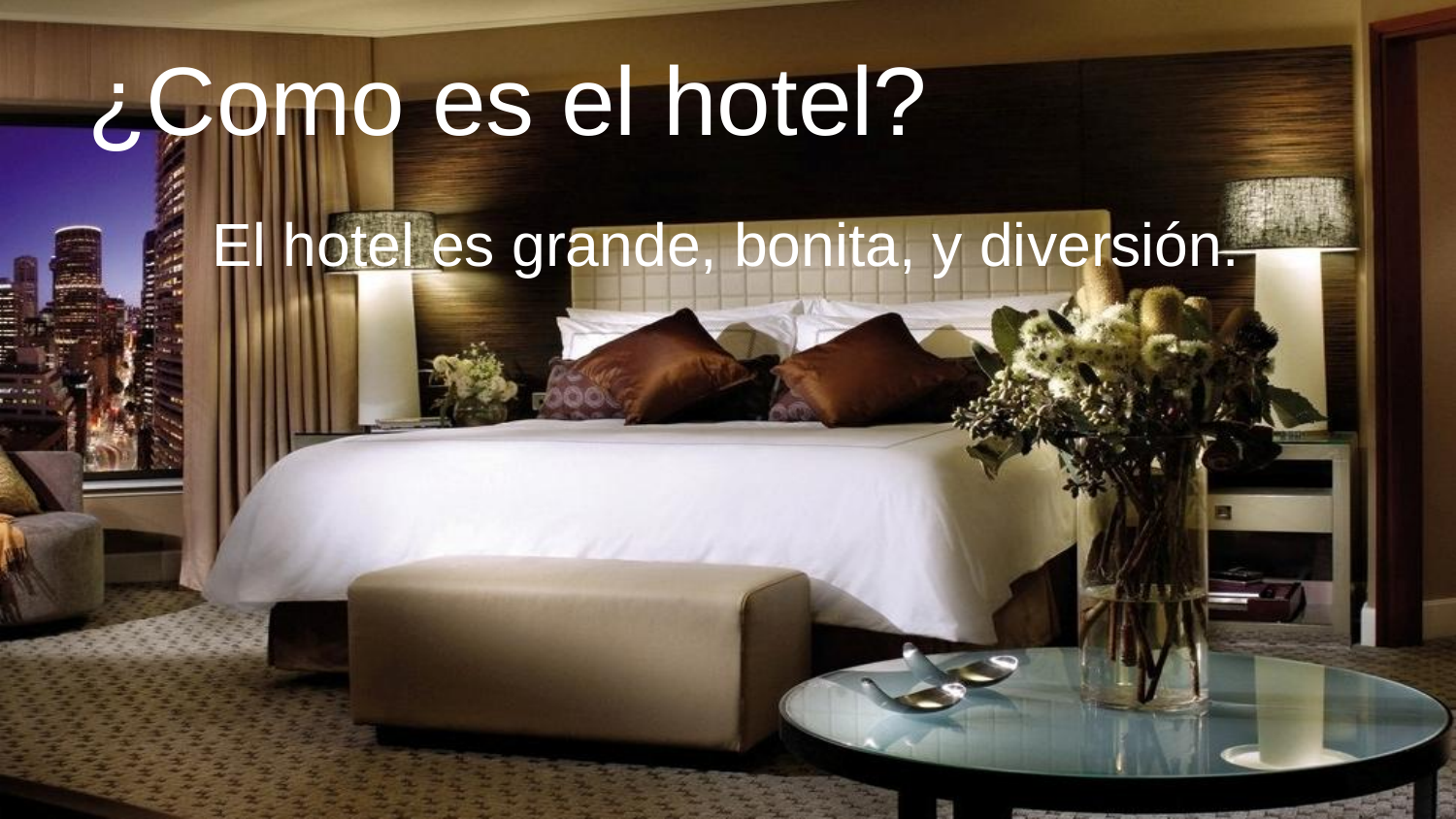

# ¿Como es el hotel?
El hotel es grande, bonita, y diversión.